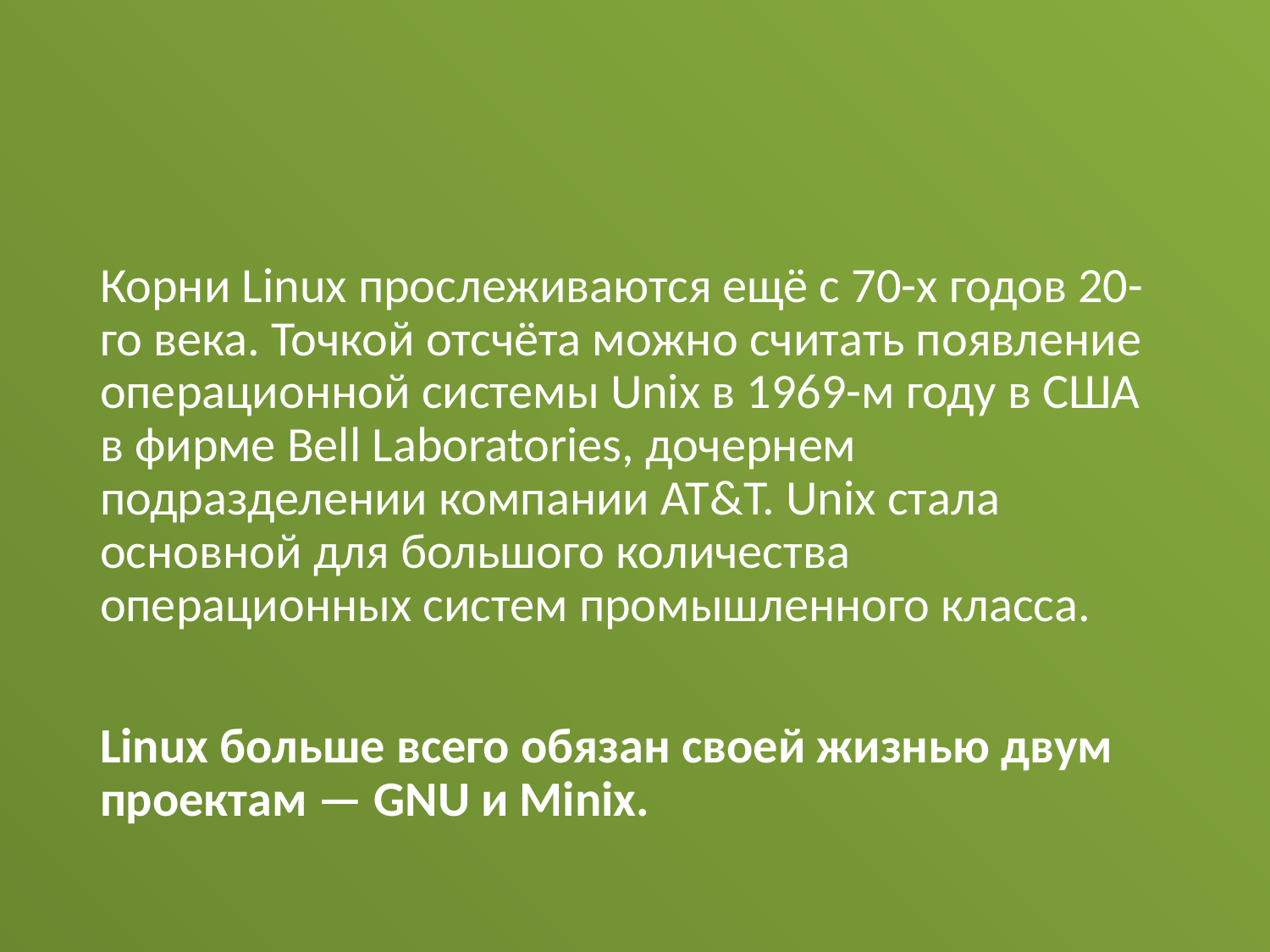

#
Корни Linux прослеживаются ещё с 70-х годов 20-го века. Точкой отсчёта можно считать появление операционной системы Unix в 1969-м году в США в фирме Bell Laboratories, дочернем подразделении компании AT&T. Unix стала основной для большого количества операционных систем промышленного класса.

Linux больше всего обязан своей жизнью двум проектам — GNU и Minix.